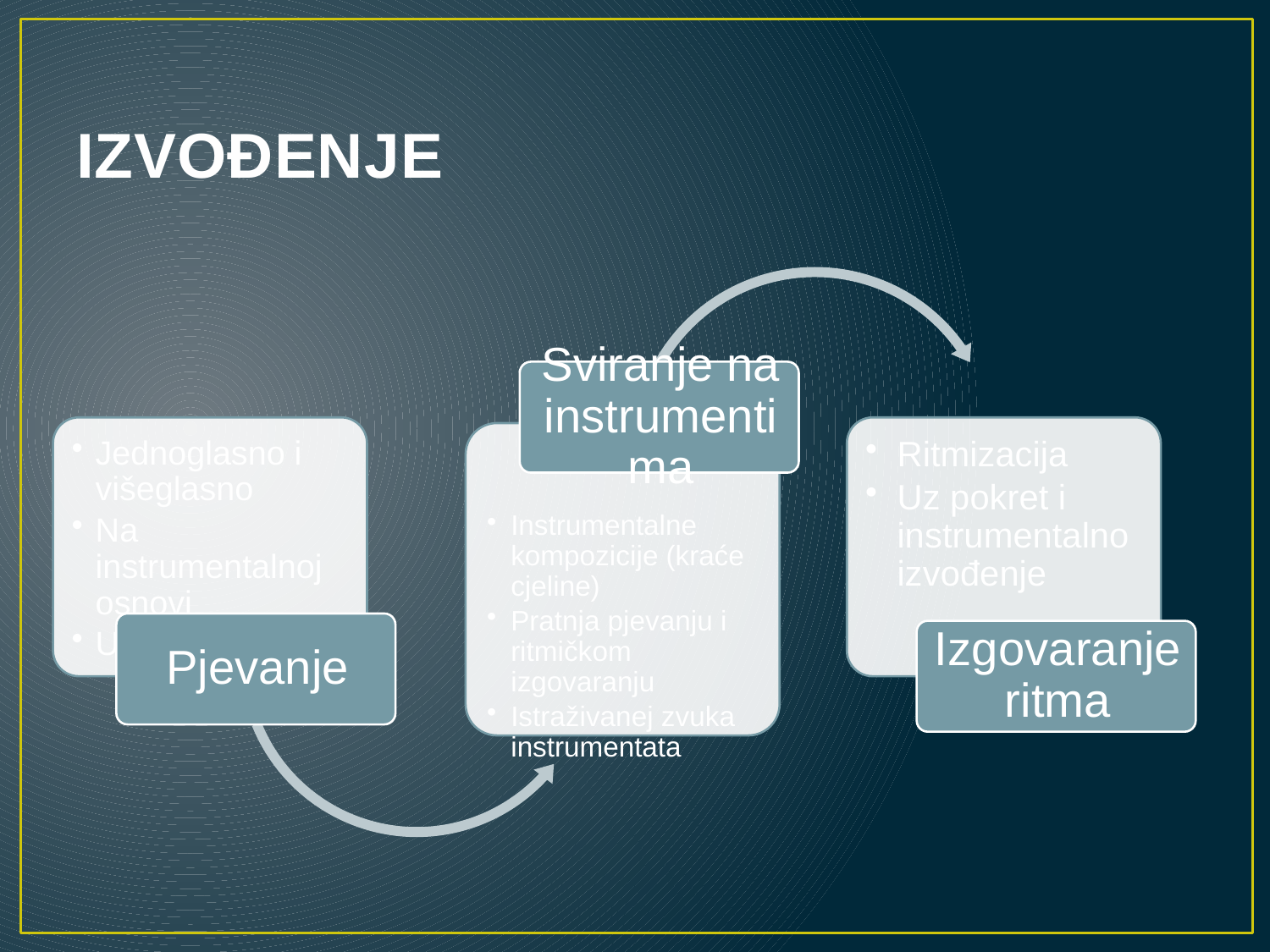

# IZVOĐENJE
Jednoglasno i višeglasno
Na instrumentalnoj osnovi
Uz pokret i ples
Pjevanje
Instrumentalne kompozicije (kraće cjeline)
Pratnja pjevanju i ritmičkom izgovaranju
Istraživanej zvuka instrumentata
Sviranje na instrumentima
Ritmizacija
Uz pokret i instrumentalno izvođenje
Izgovaranje ritma